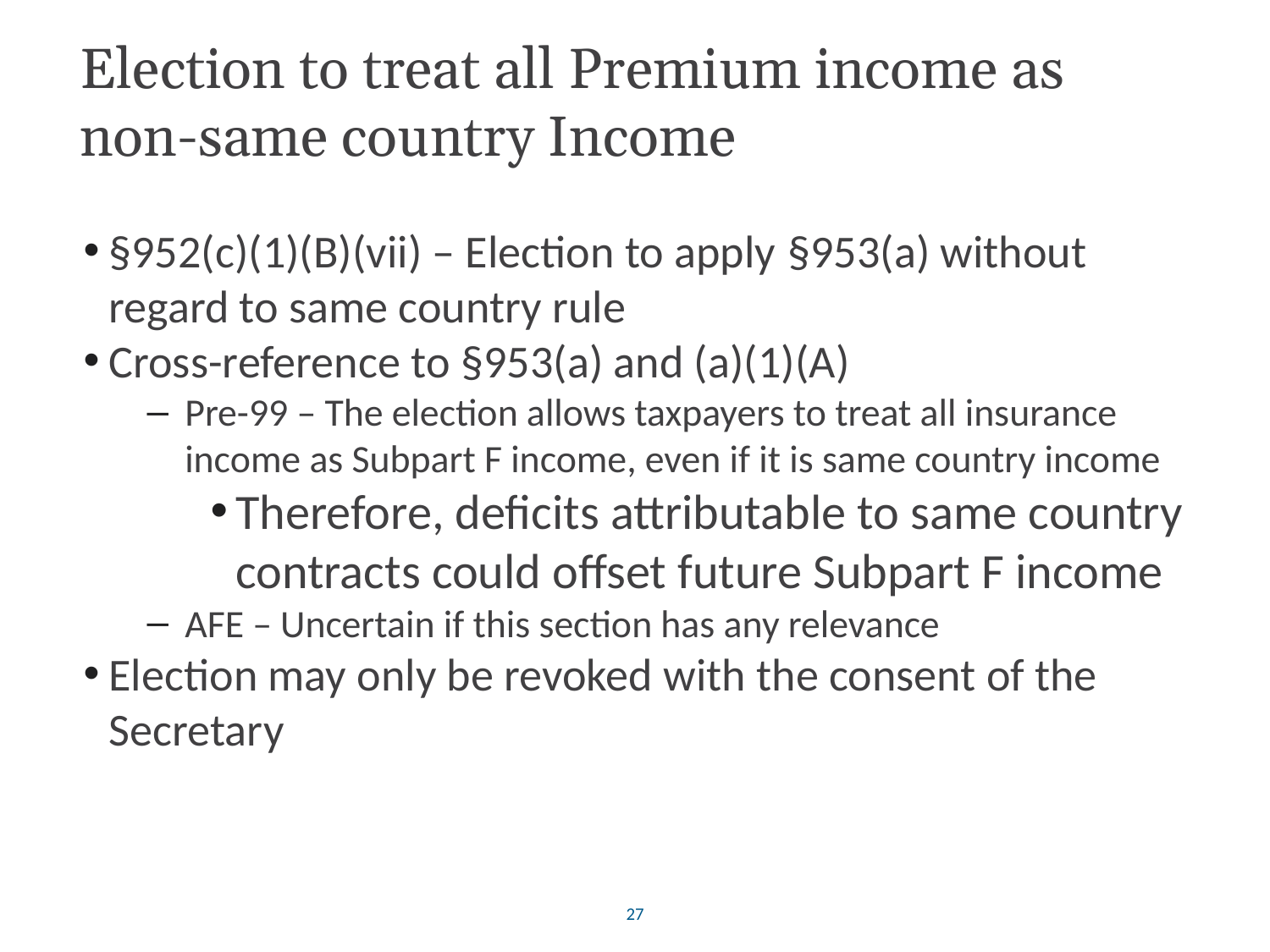

# Election to treat all Premium income as non-same country Income
§952(c)(1)(B)(vii) – Election to apply §953(a) without regard to same country rule
Cross-reference to §953(a) and (a)(1)(A)
Pre-99 – The election allows taxpayers to treat all insurance income as Subpart F income, even if it is same country income
Therefore, deficits attributable to same country contracts could offset future Subpart F income
AFE – Uncertain if this section has any relevance
Election may only be revoked with the consent of the Secretary

27